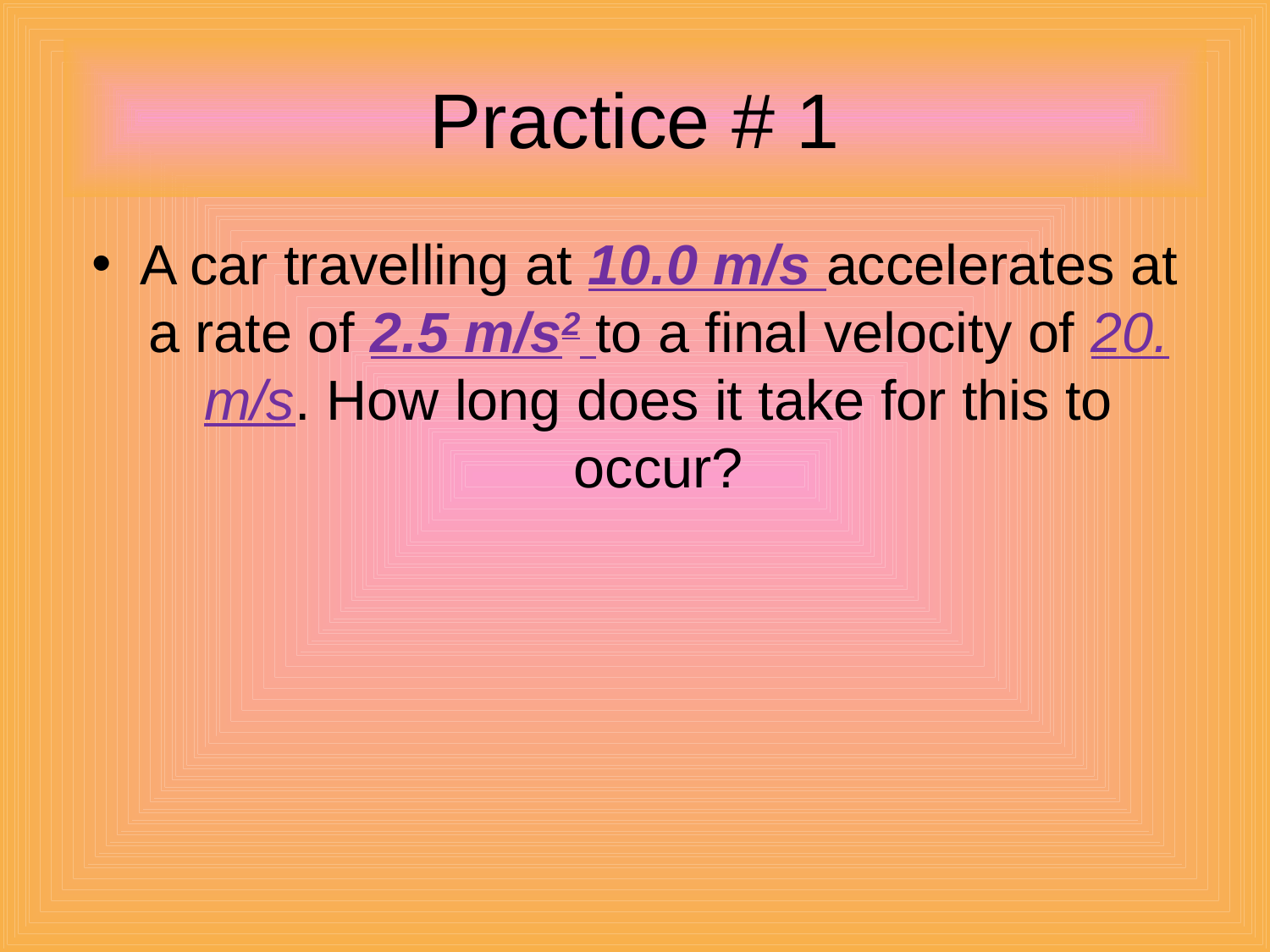

# Practice # 1
A car travelling at 10.0 m/s accelerates at a rate of 2.5 m/s2 to a final velocity of 20. m/s. How long does it take for this to occur?